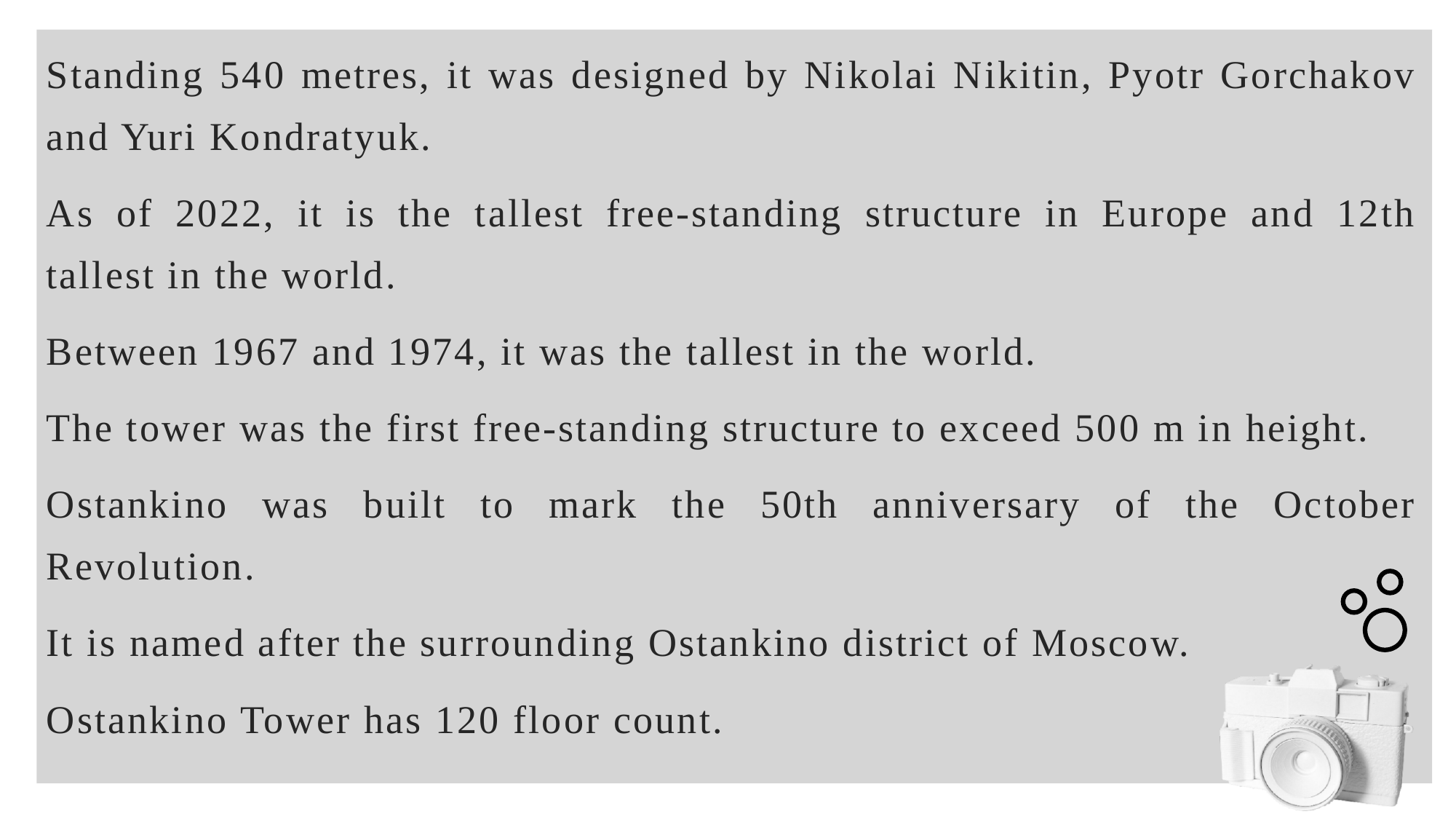

Standing 540 metres, it was designed by Nikolai Nikitin, Pyotr Gorchakov and Yuri Kondratyuk.
As of 2022, it is the tallest free-standing structure in Europe and 12th tallest in the world.
Between 1967 and 1974, it was the tallest in the world.
The tower was the first free-standing structure to exceed 500 m in height.
Ostankino was built to mark the 50th anniversary of the October Revolution.
It is named after the surrounding Ostankino district of Moscow.
Ostankino Tower has 120 floor count.